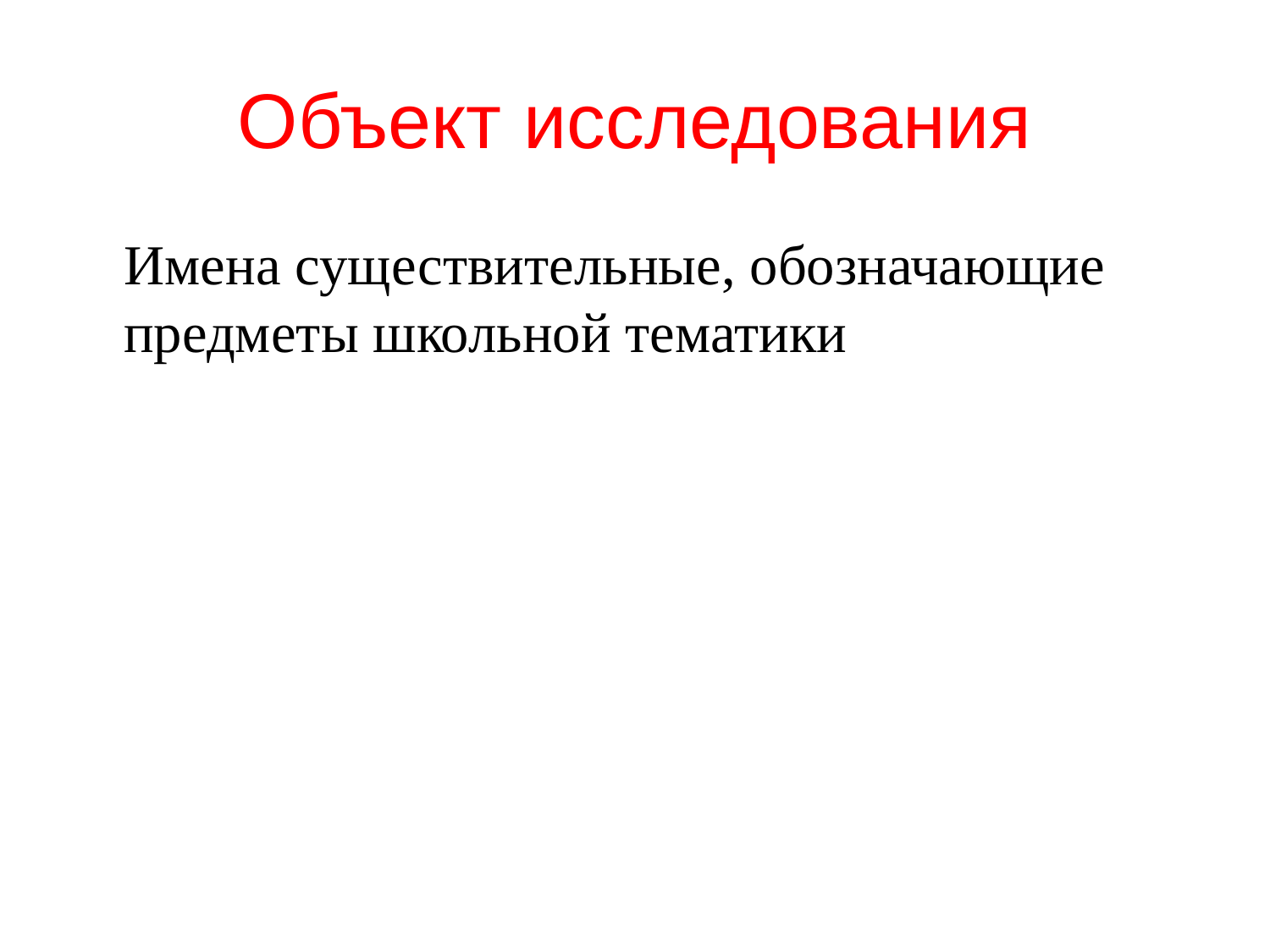

# Объект исследования
 	Имена существительные, обозначающие предметы школьной тематики